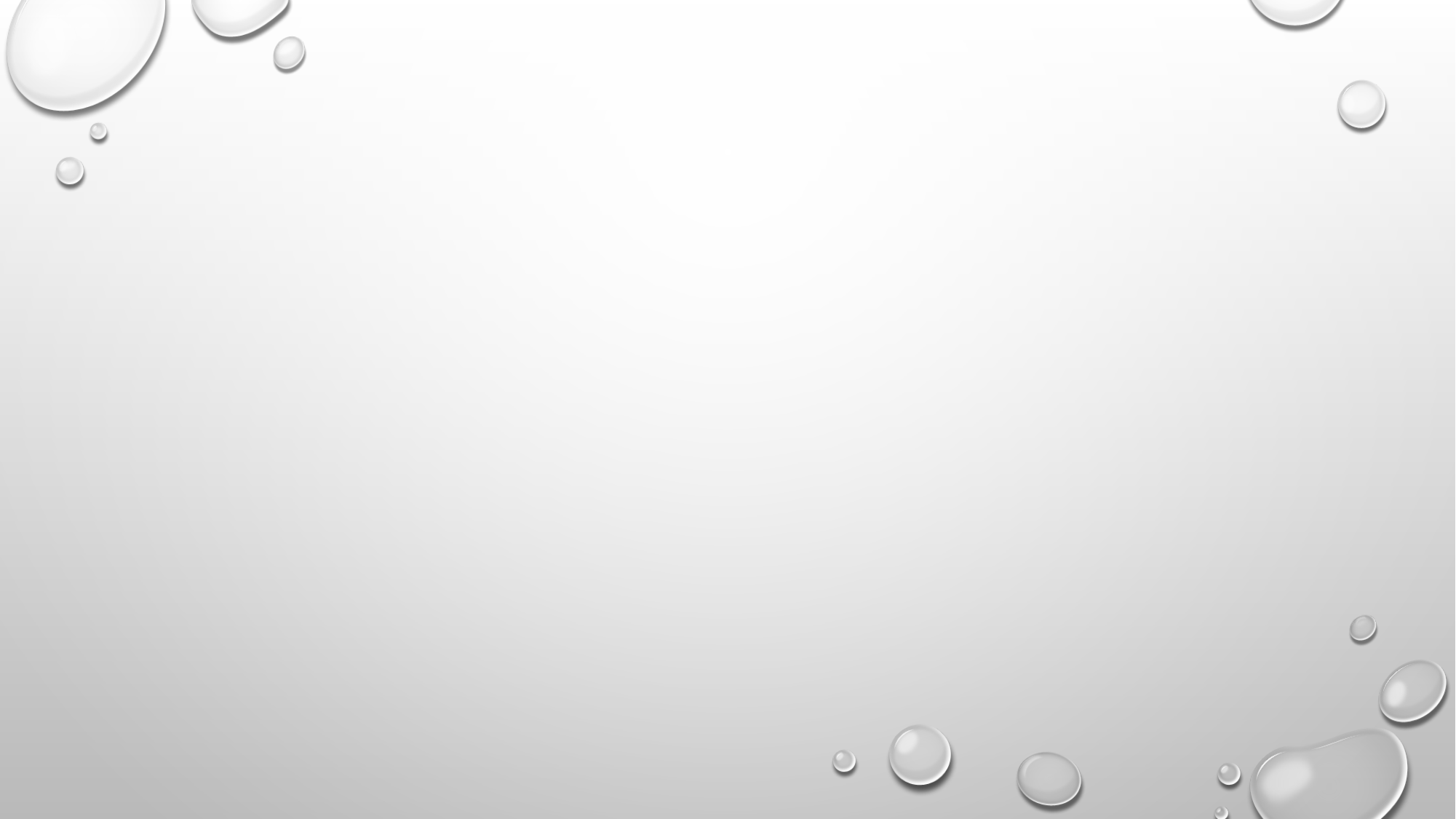

ГЛУБОКОЕ И ДЕТАЛЬНОЕ ПОНИМАНИЕ
 СОДЕРЖАНИЯ И ФОРМЫ ТЕКСТА
«ЧТЕНИЕ С ОСТАНОВКАМИ»
«ПАСПОРТ ПЕРСОНАЖА»
«МЕНТАЛЬНАЯ КАРТА»
«МОДЕЛИРОВАНИЕ»
«НАЙДЕННАЯ ПОЭЗИЯ»